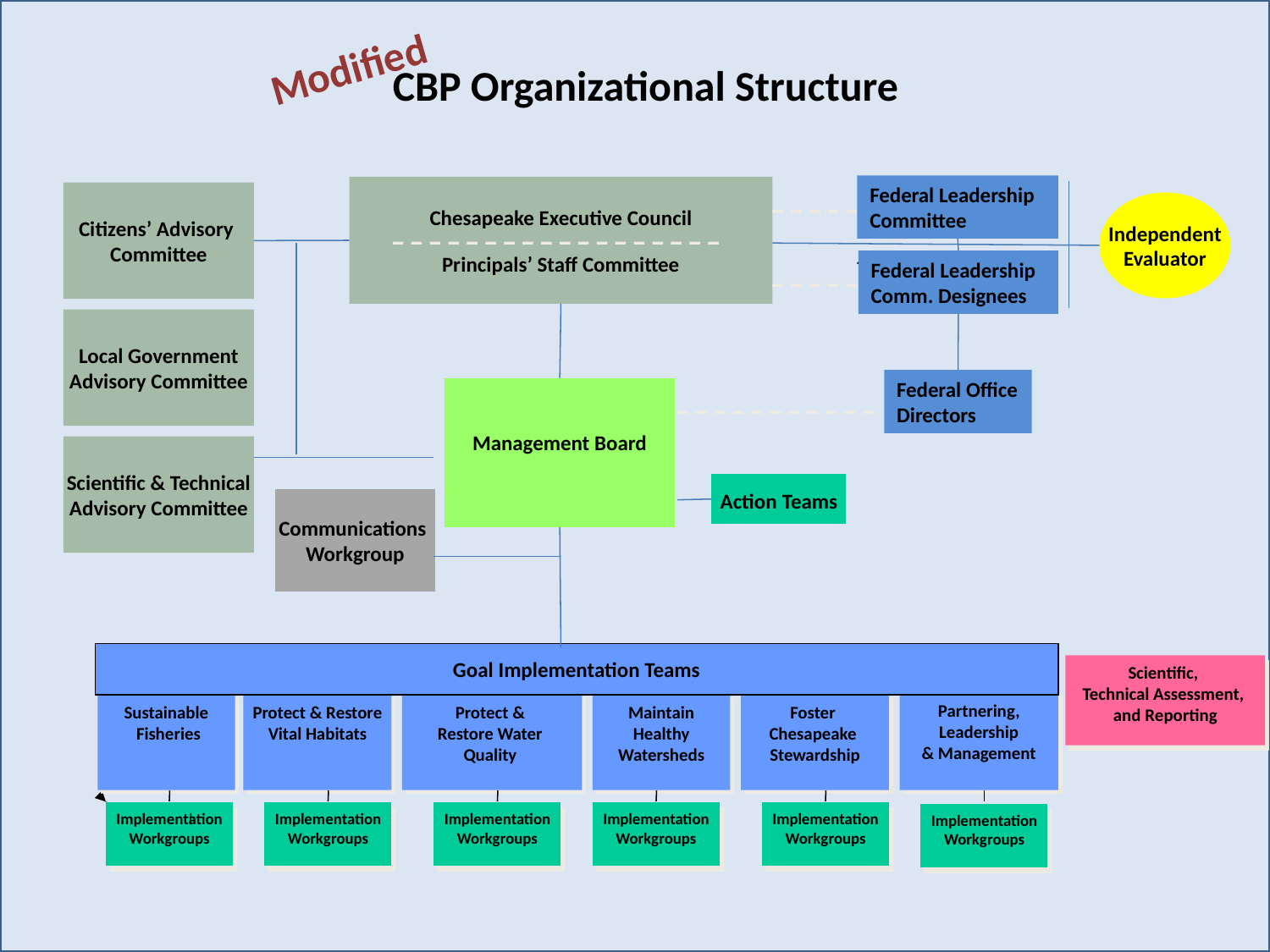

Modified
CBP Organizational Structure
Federal Leadership Committee
Chesapeake Executive Council

Principals’ Staff Committee
Citizens’ Advisory
Committee
Independent
Evaluator

Federal Leadership Comm. Designees

Local Government
Advisory Committee

Federal Office Directors
Management Board

Scientific & Technical
Advisory Committee

Action Teams

Communications
Workgroup
Goal Implementation Teams
Scientific,
Technical Assessment,
and Reporting
Partnering,
Leadership
& Management
Sustainable
 Fisheries
Protect & Restore
 Vital Habitats
Protect &
Restore Water
Quality
Maintain
Healthy
Watersheds
Foster
Chesapeake
Stewardship

Implementation
Workgroups

Implementation
Workgroups

Implementation
Workgroups

Implementation
Workgroups

Implementation
Workgroups

Implementation
Workgroups